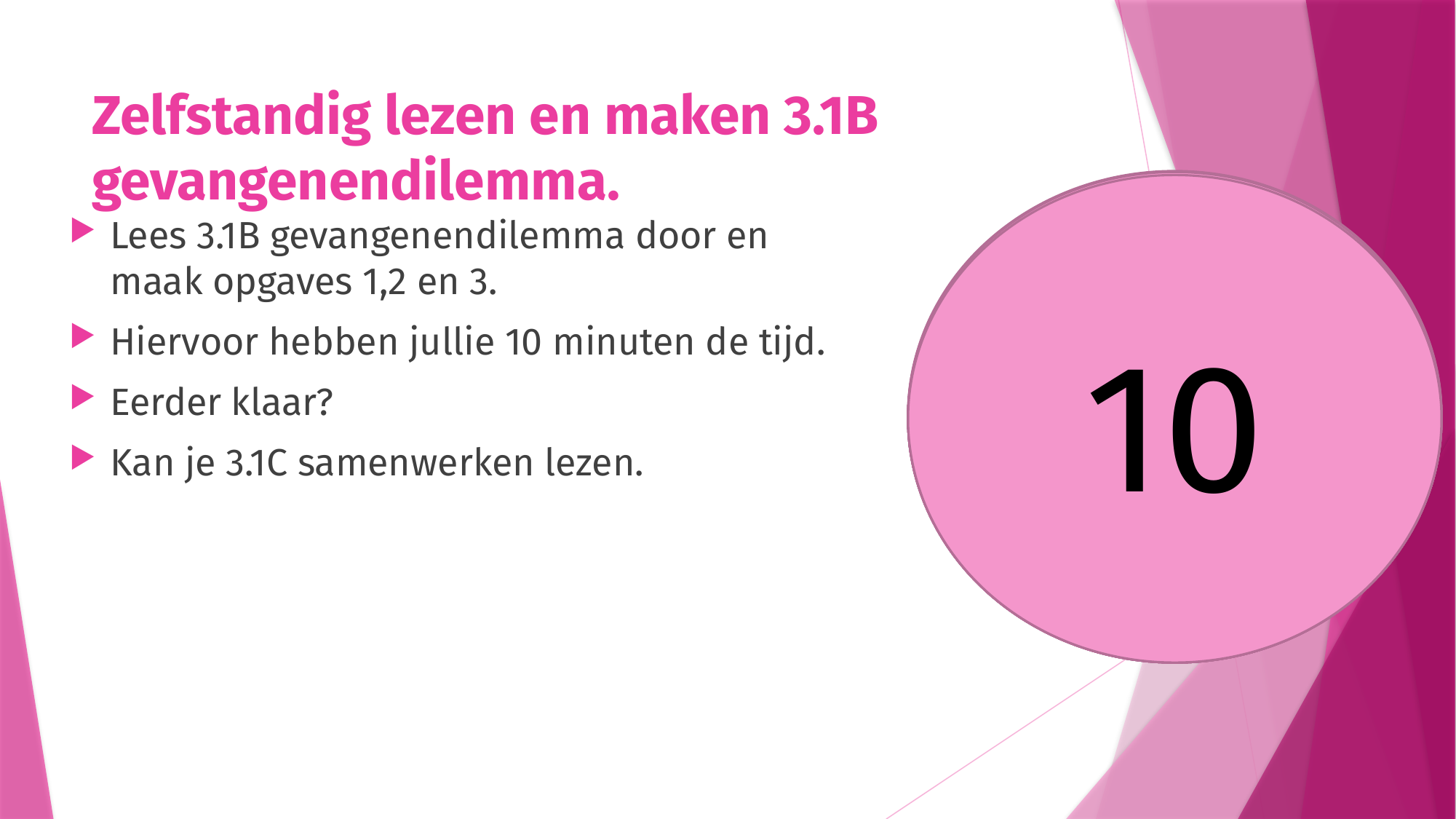

# Zelfstandig lezen en maken 3.1B gevangenendilemma.
8
9
7
5
6
10
4
3
1
2
Lees 3.1B gevangenendilemma door en maak opgaves 1,2 en 3.
Hiervoor hebben jullie 10 minuten de tijd.
Eerder klaar?
Kan je 3.1C samenwerken lezen.